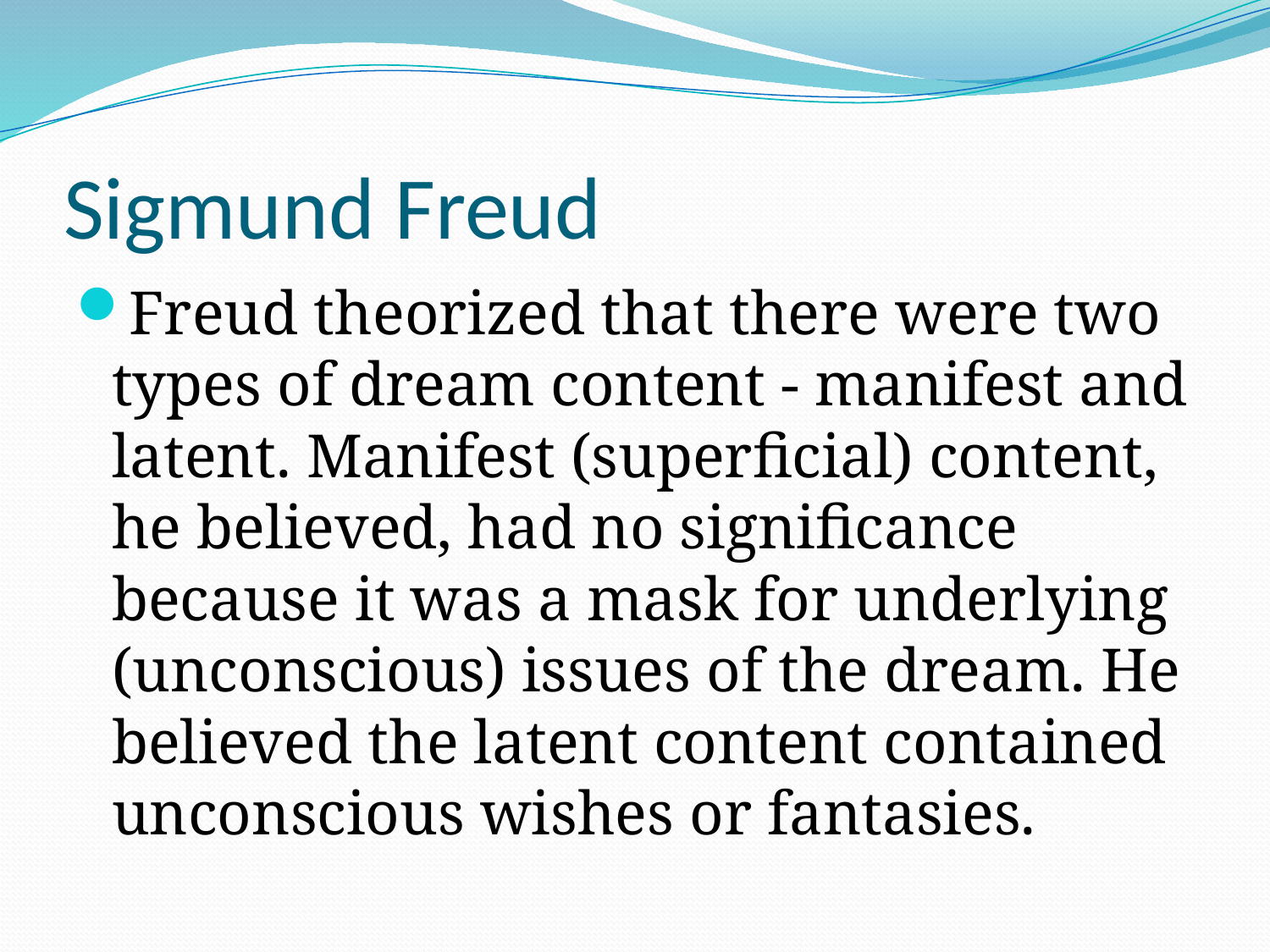

# Sigmund Freud
Freud theorized that there were two types of dream content - manifest and latent. Manifest (superficial) content, he believed, had no significance because it was a mask for underlying (unconscious) issues of the dream. He believed the latent content contained unconscious wishes or fantasies.